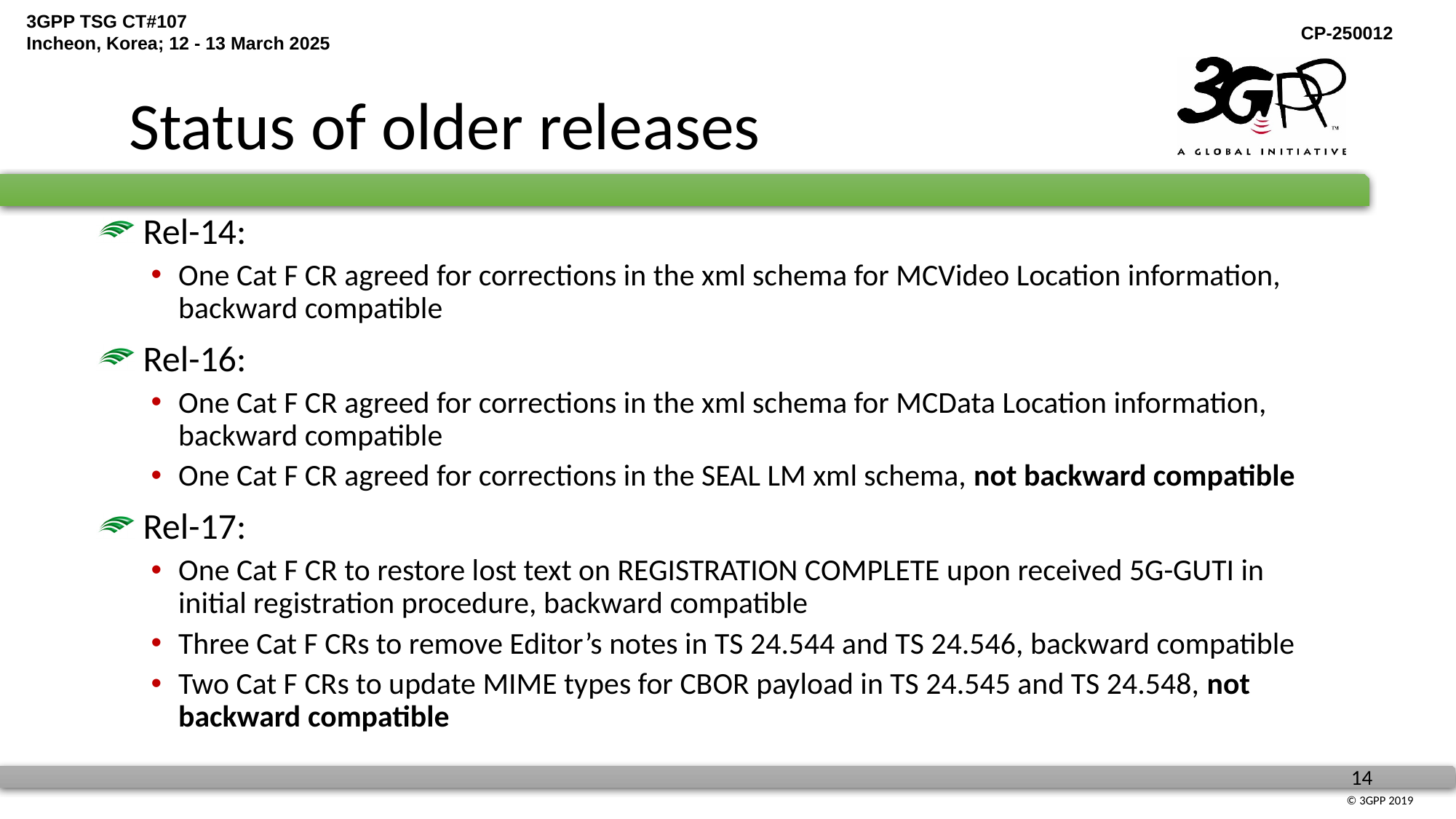

# Status of older releases
 Rel-14:
One Cat F CR agreed for corrections in the xml schema for MCVideo Location information, backward compatible
 Rel-16:
One Cat F CR agreed for corrections in the xml schema for MCData Location information, backward compatible
One Cat F CR agreed for corrections in the SEAL LM xml schema, not backward compatible
 Rel-17:
One Cat F CR to restore lost text on REGISTRATION COMPLETE upon received 5G-GUTI in initial registration procedure, backward compatible
Three Cat F CRs to remove Editor’s notes in TS 24.544 and TS 24.546, backward compatible
Two Cat F CRs to update MIME types for CBOR payload in TS 24.545 and TS 24.548, not backward compatible